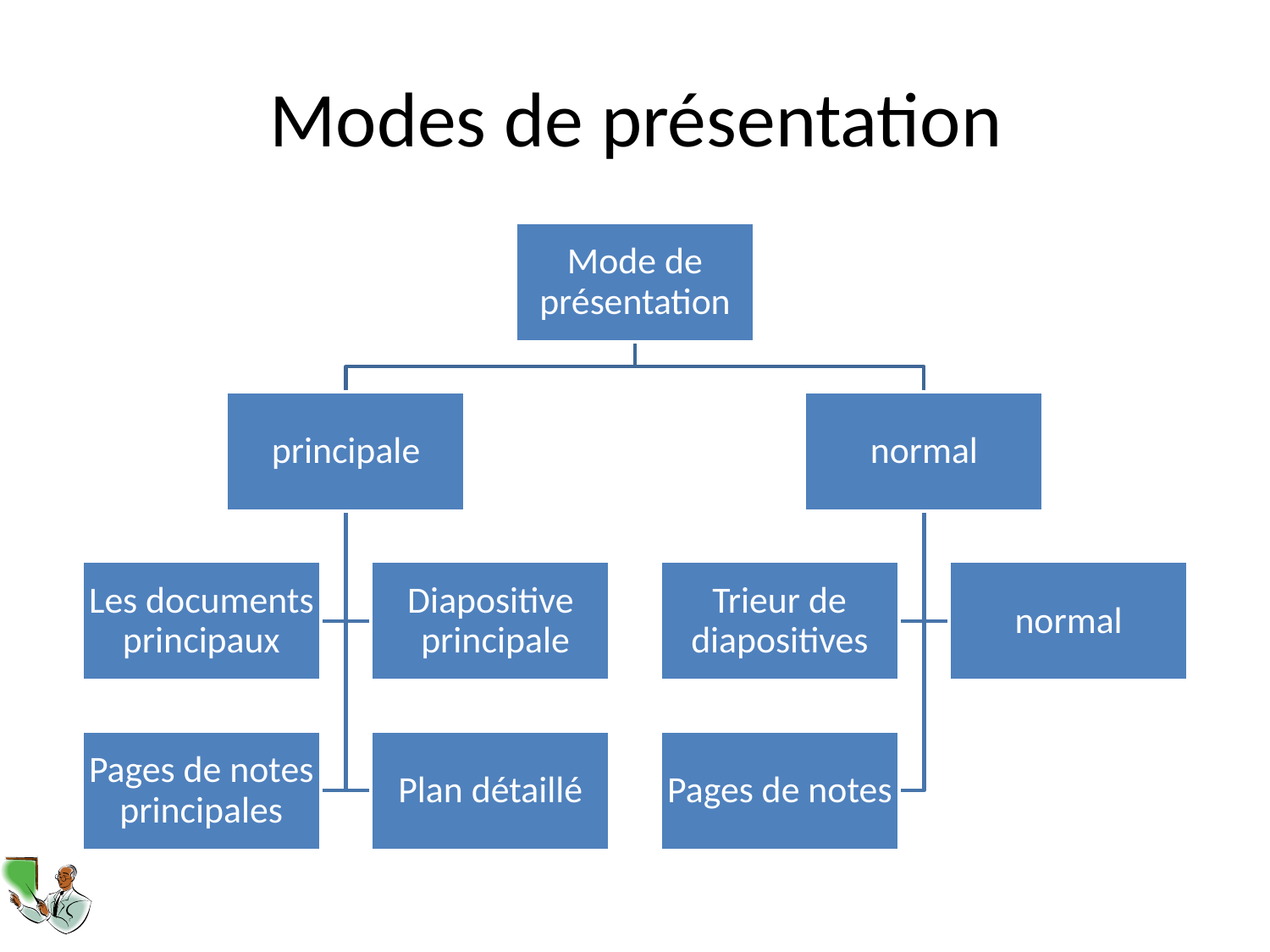

# Modes de présentation
Mode de présentation
principale
Les documents principaux
Diapositive principale
Pages de notes principales
Plan détaillé
normal
Trieur de diapositives
normal
Pages de notes